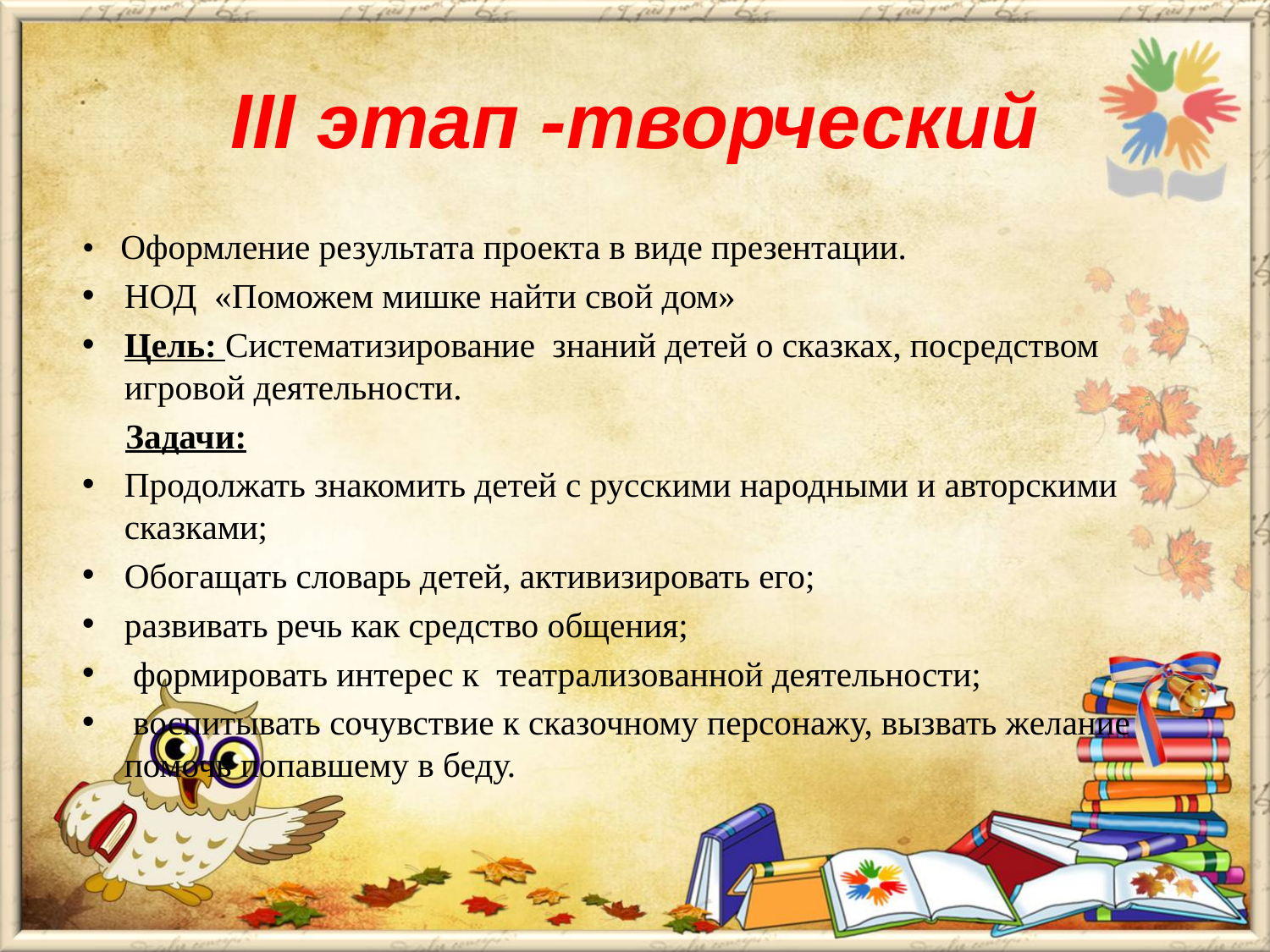

# III этап -творческий
•   Оформление результата проекта в виде презентации.
НОД  «Поможем мишке найти свой дом»
Цель: Систематизирование  знаний детей о сказках, посредством игровой деятельности.
     Задачи:
Продолжать знакомить детей с русскими народными и авторскими сказками;
Обогащать словарь детей, активизировать его;
развивать речь как средство общения;
 формировать интерес к  театрализованной деятельности;
 воспитывать сочувствие к сказочному персонажу, вызвать желание помочь попавшему в беду.